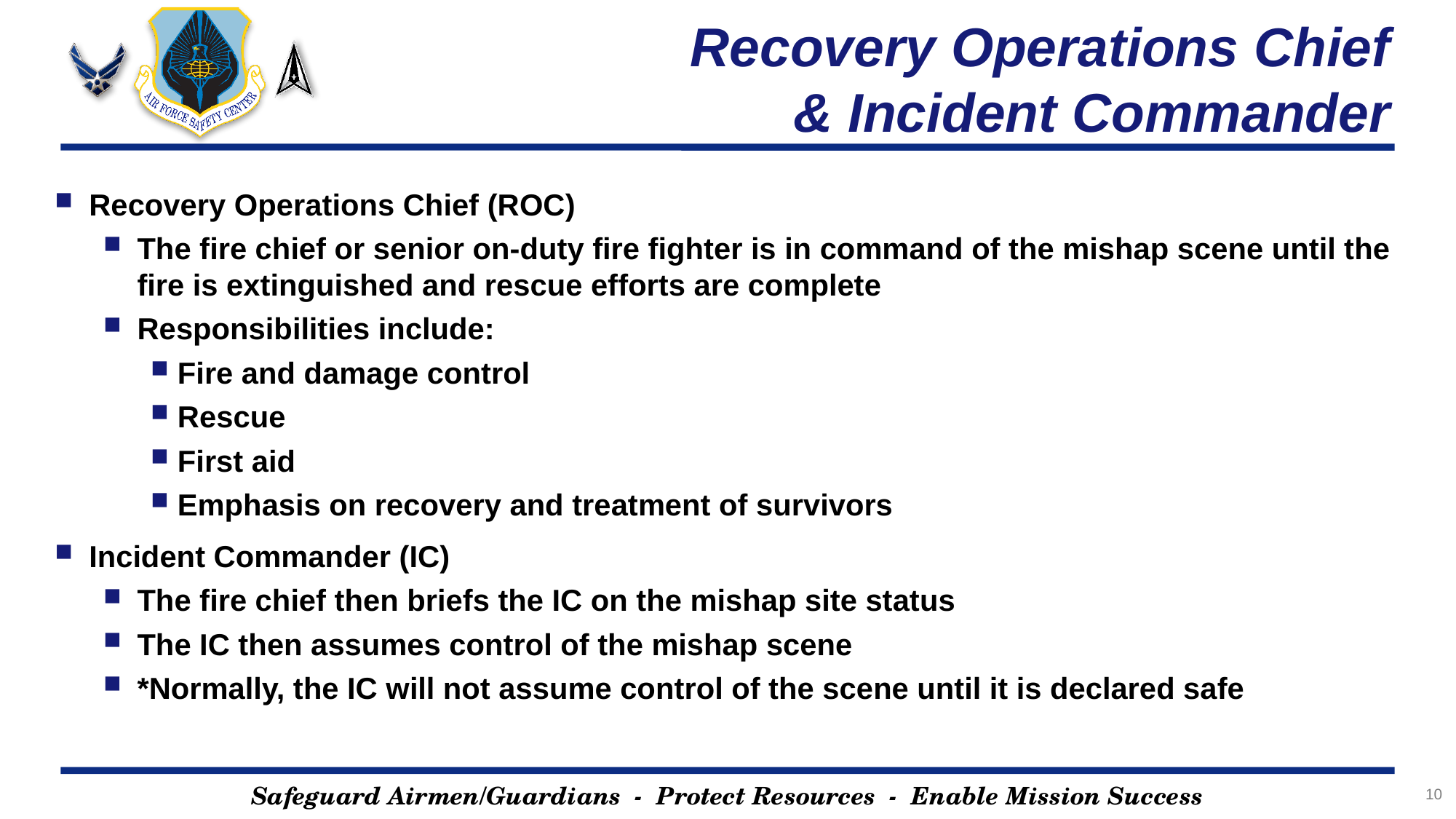

# Recovery Operations Chief & Incident Commander
Recovery Operations Chief (ROC)
The fire chief or senior on‑duty fire fighter is in command of the mishap scene until the fire is extinguished and rescue efforts are complete
Responsibilities include:
Fire and damage control
Rescue
First aid
Emphasis on recovery and treatment of survivors
Incident Commander (IC)
The fire chief then briefs the IC on the mishap site status
The IC then assumes control of the mishap scene
*Normally, the IC will not assume control of the scene until it is declared safe
10